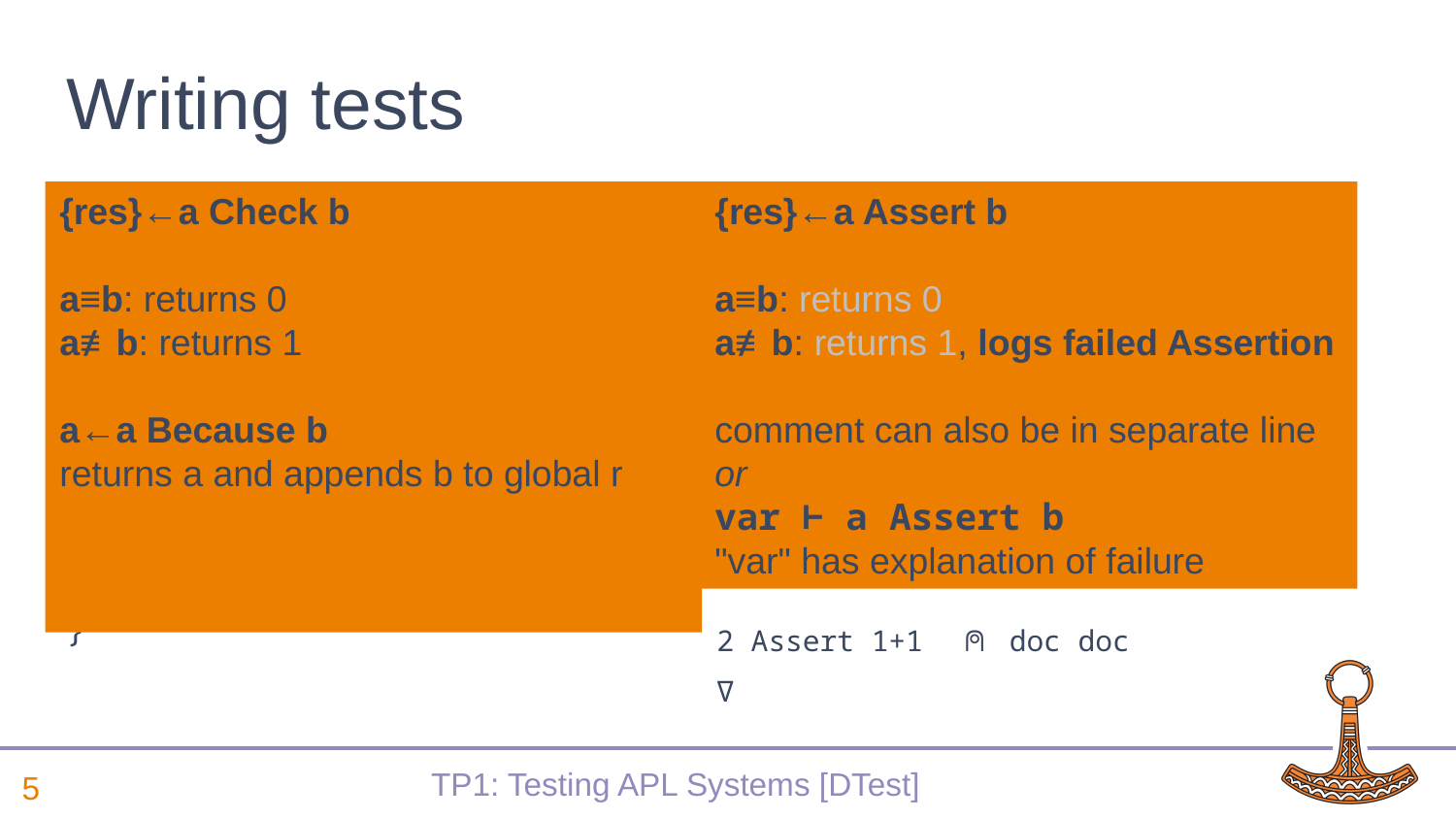

# Writing tests
dfn/ test_foo1.aplf
test_foo1←{
   x←argL MyFn argR
   xpct Assert x: ⍝ bla
   ''
}
{res}←a Check b
a≡b: returns 0
a≢b: returns 1

a←a Because b
returns a and appends b to global r

{res}←a Assert b

a≡b: returns 0
a≢b: returns 1, logs failed Assertion

comment can also be in separate line
or
var ⊢ a Assert b
"var" has explanation of failure
tradfn / test_foo2.dyalog
∇ r←test_foo2 sink
x←argL MyFn argR
r←''
:if xpct Check x
  →0 Because'test failed'
:endif
2 Assert 1+1  ⍝ doc doc
∇